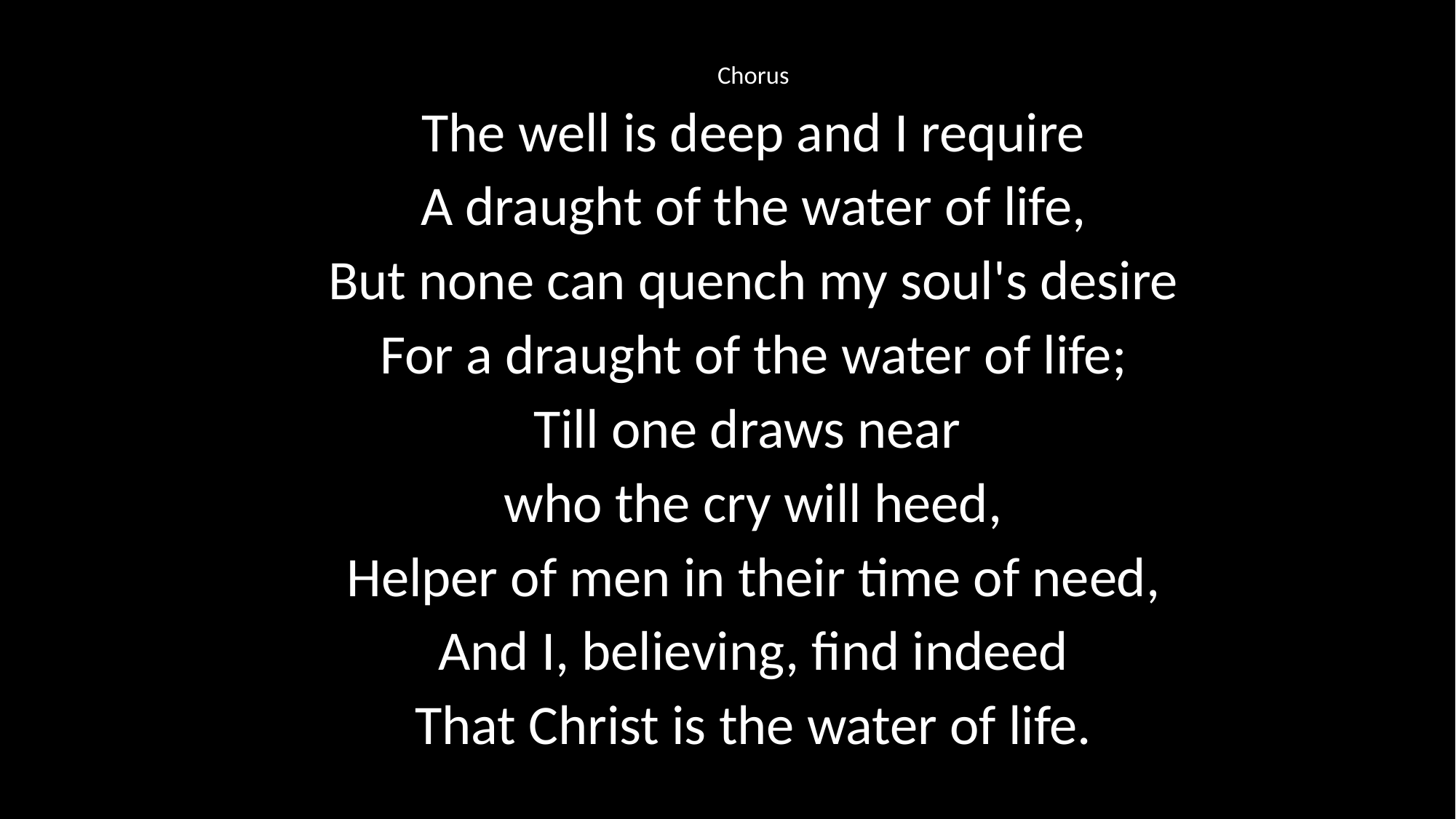

Chorus
The well is deep and I require
A draught of the water of life,
But none can quench my soul's desire
For a draught of the water of life;
Till one draws near
who the cry will heed,
Helper of men in their time of need,
And I, believing, find indeed
That Christ is the water of life.